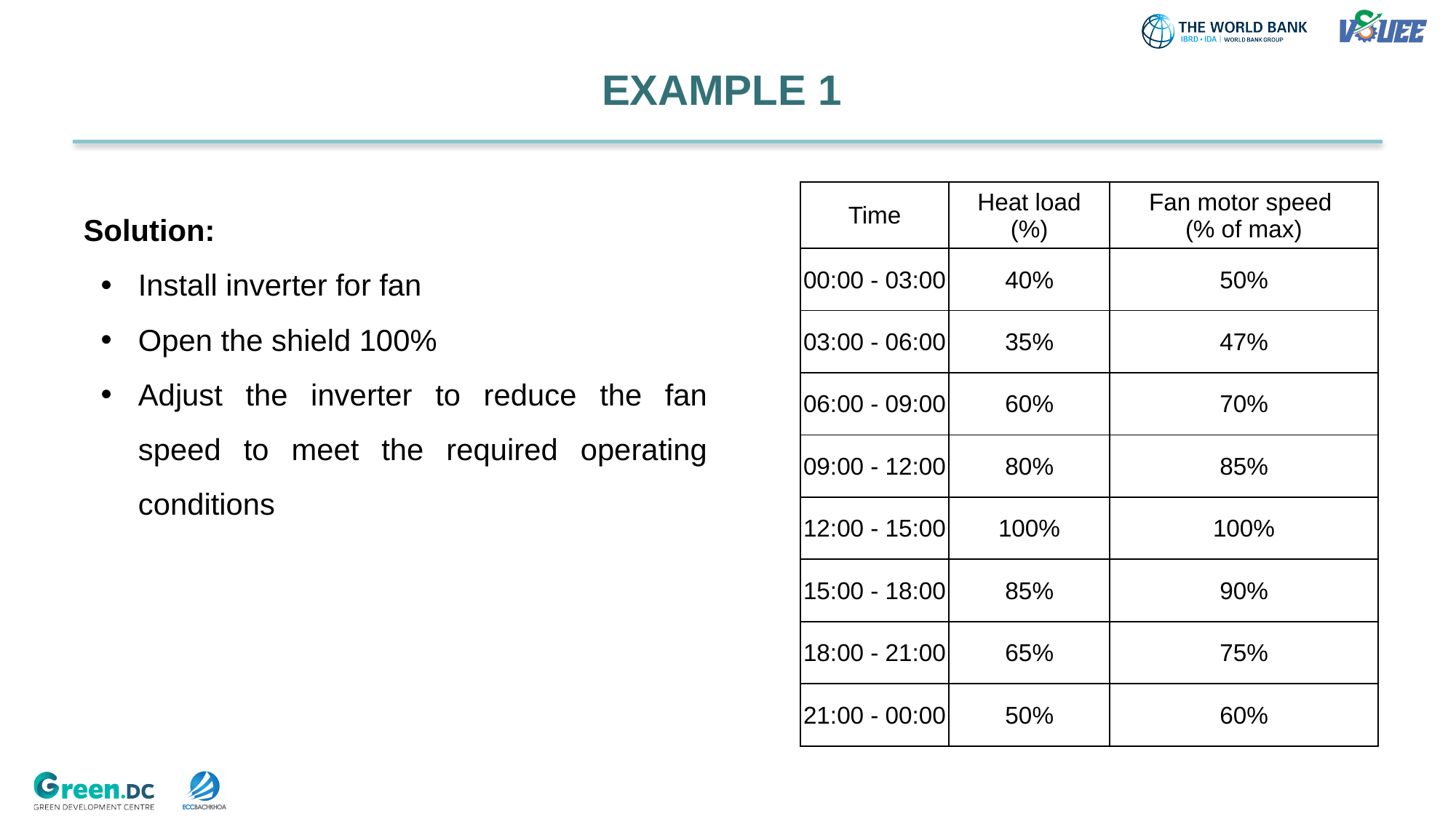

EXAMPLE 1
Solution:
Install inverter for fan
Open the shield 100%
Adjust the inverter to reduce the fan speed to meet the required operating conditions
| Time | Heat load (%) | Fan motor speed (% of max) |
| --- | --- | --- |
| 00:00 - 03:00 | 40% | 50% |
| 03:00 - 06:00 | 35% | 47% |
| 06:00 - 09:00 | 60% | 70% |
| 09:00 - 12:00 | 80% | 85% |
| 12:00 - 15:00 | 100% | 100% |
| 15:00 - 18:00 | 85% | 90% |
| 18:00 - 21:00 | 65% | 75% |
| 21:00 - 00:00 | 50% | 60% |
27